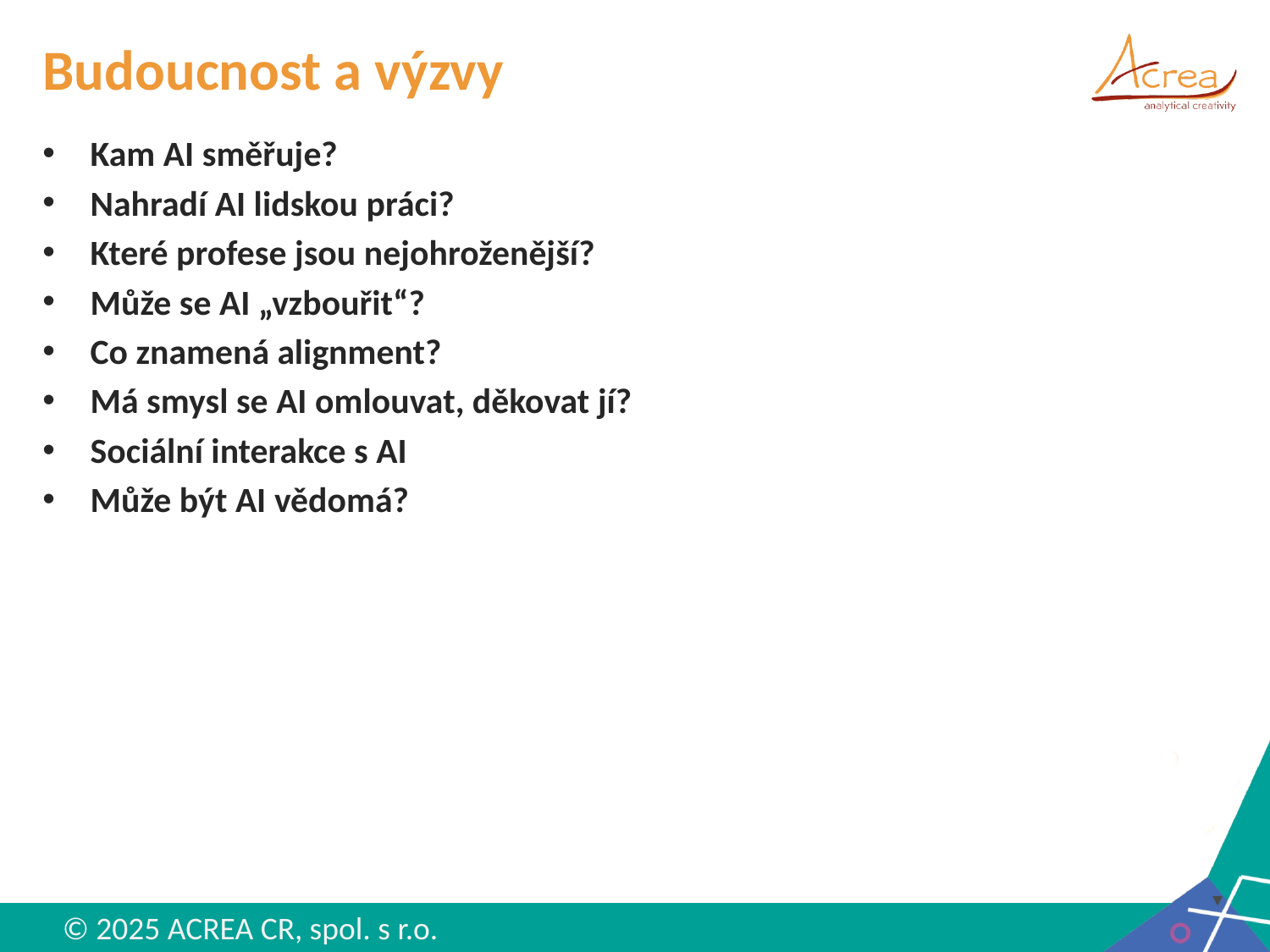

# Budoucnost a výzvy
Kam AI směřuje?
Nahradí AI lidskou práci?
Které profese jsou nejohroženější?
Může se AI „vzbouřit“?
Co znamená alignment?
Má smysl se AI omlouvat, děkovat jí?
Sociální interakce s AI
Může být AI vědomá?